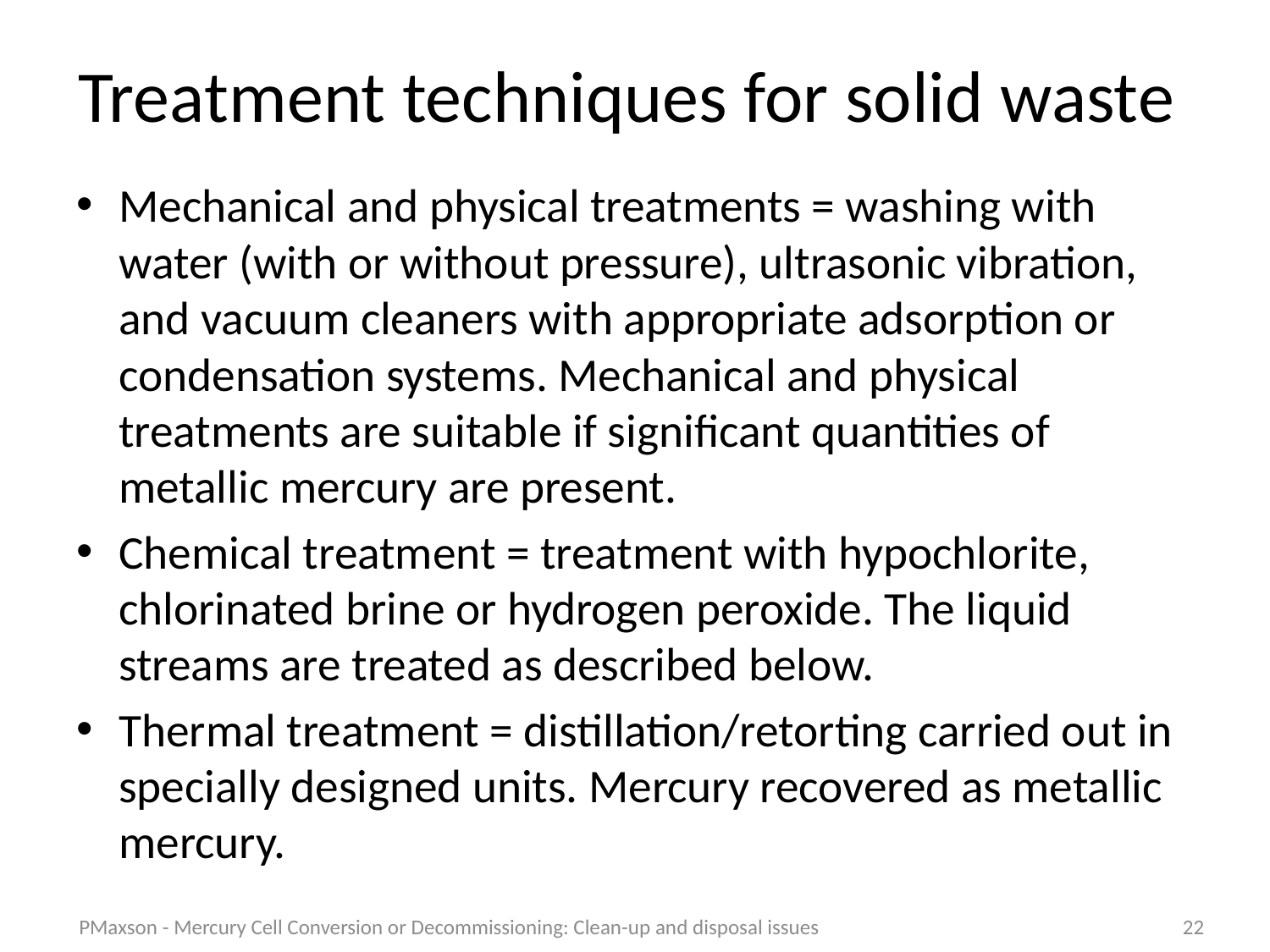

# Treatment techniques for solid waste
Mechanical and physical treatments = washing with water (with or without pressure), ultrasonic vibration, and vacuum cleaners with appropriate adsorption or condensation systems. Mechanical and physical treatments are suitable if significant quantities of metallic mercury are present.
Chemical treatment = treatment with hypochlorite, chlorinated brine or hydrogen peroxide. The liquid streams are treated as described below.
Thermal treatment = distillation/retorting carried out in specially designed units. Mercury recovered as metallic mercury.

PMaxson - Mercury Cell Conversion or Decommissioning: Clean-up and disposal issues
22